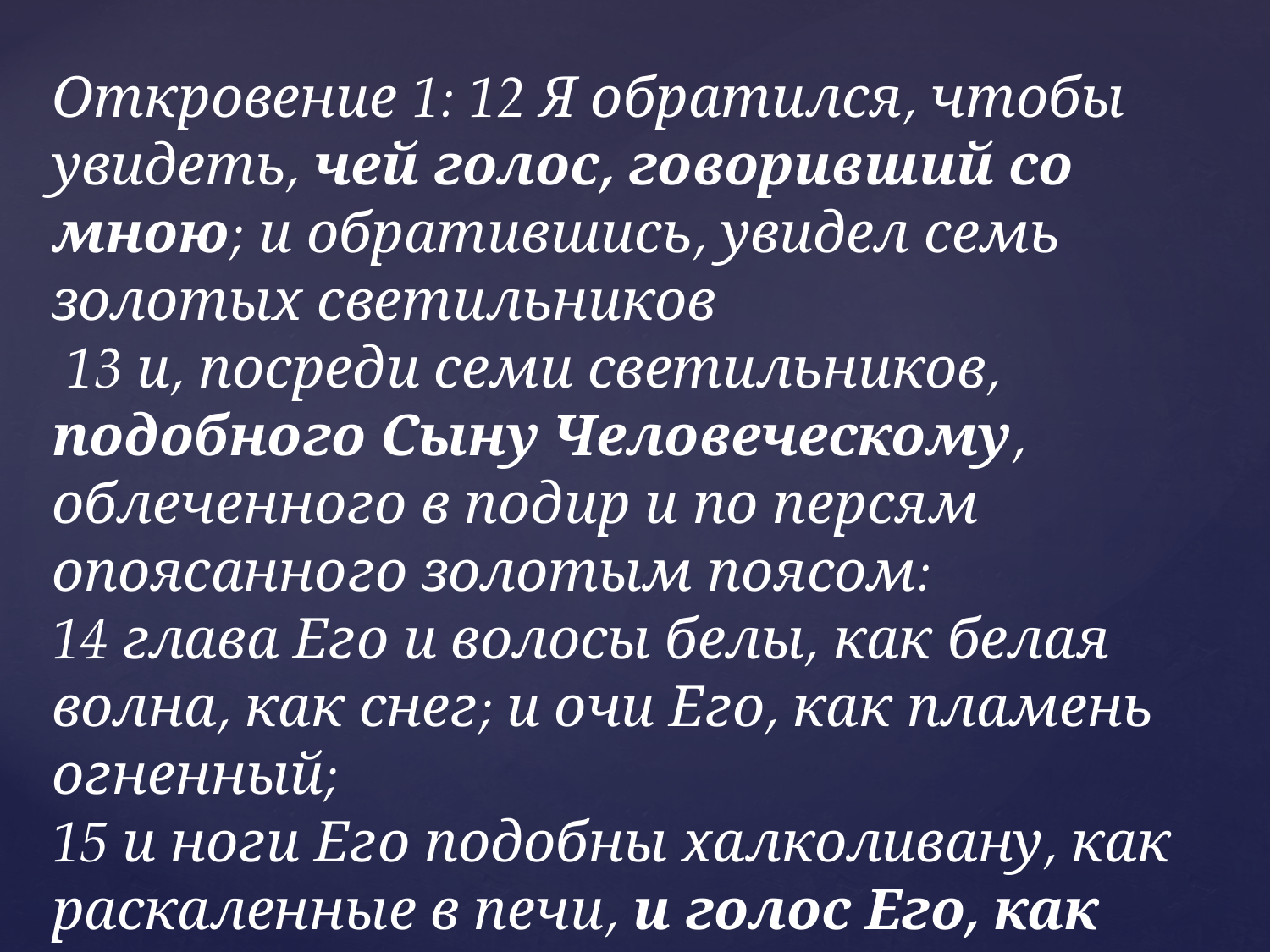

Откровение 1: 12 Я обратился, чтобы увидеть, чей голос, говоривший со мною; и обратившись, увидел семь золотых светильников
 13 и, посреди семи светильников, подобного Сыну Человеческому, облеченного в подир и по персям опоясанного золотым поясом:
14 глава Его и волосы белы, как белая волна, как снег; и очи Его, как пламень огненный;
15 и ноги Его подобны халколивану, как раскаленные в печи, и голос Его, как шум вод многих.